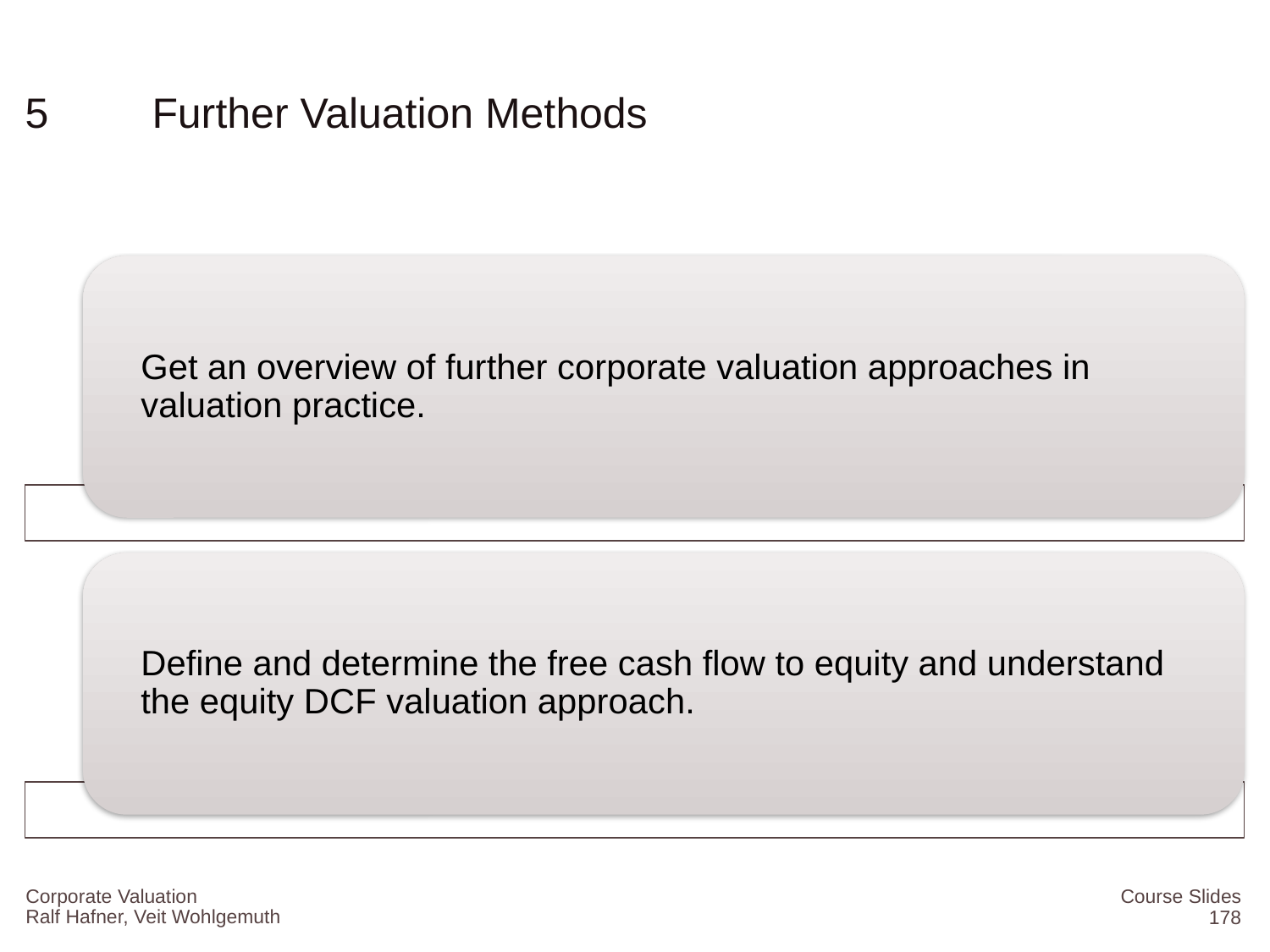

# 5	Further Valuation Methods
Get an overview of further corporate valuation approaches in valuation practice.
Define and determine the free cash flow to equity and understand the equity DCF valuation approach.
Corporate Valuation
Course Slides
178